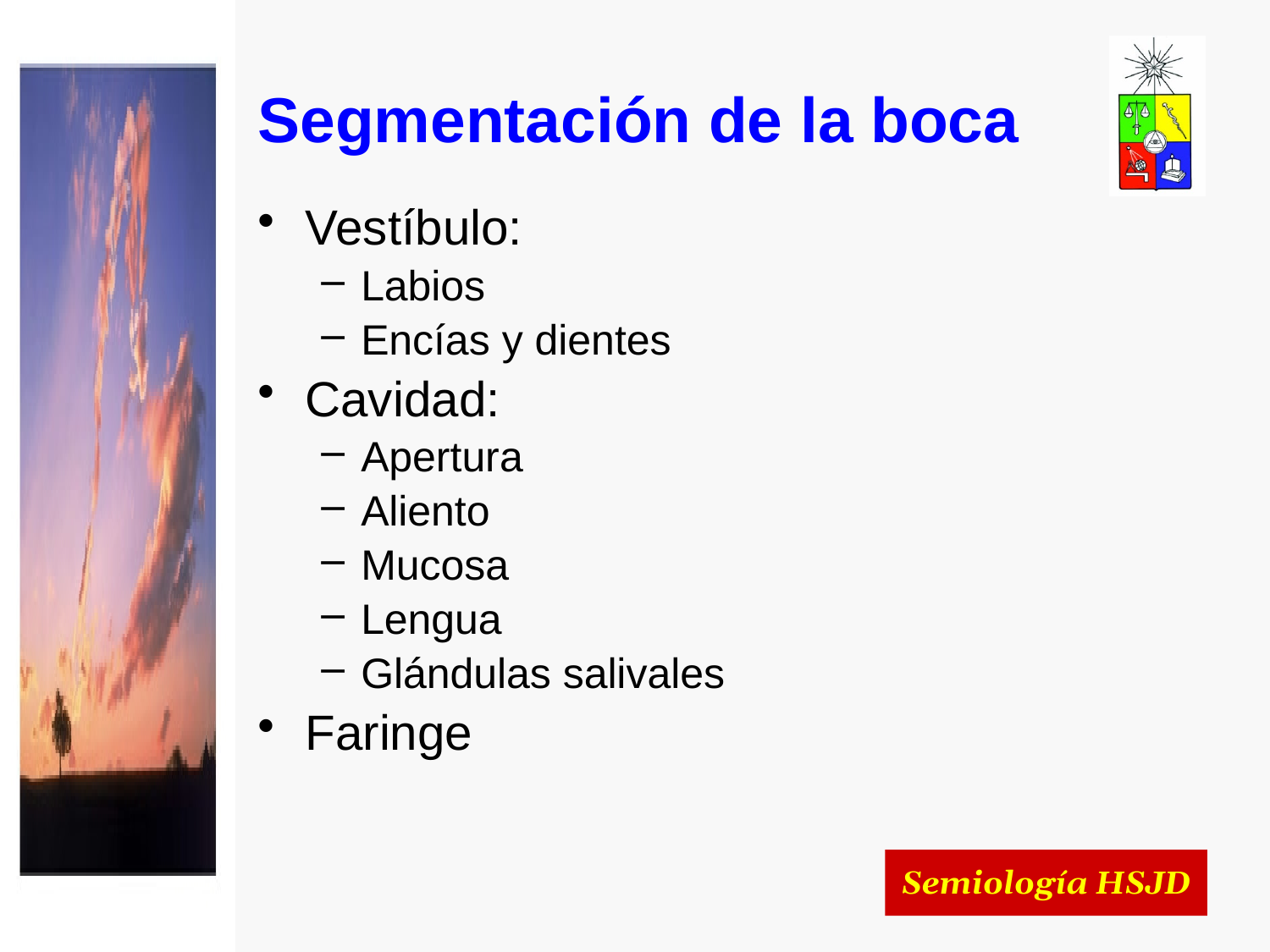

# Segmentación de la boca
Vestíbulo:
Labios
Encías y dientes
Cavidad:
Apertura
Aliento
Mucosa
Lengua
Glándulas salivales
Faringe
Semiología HSJD